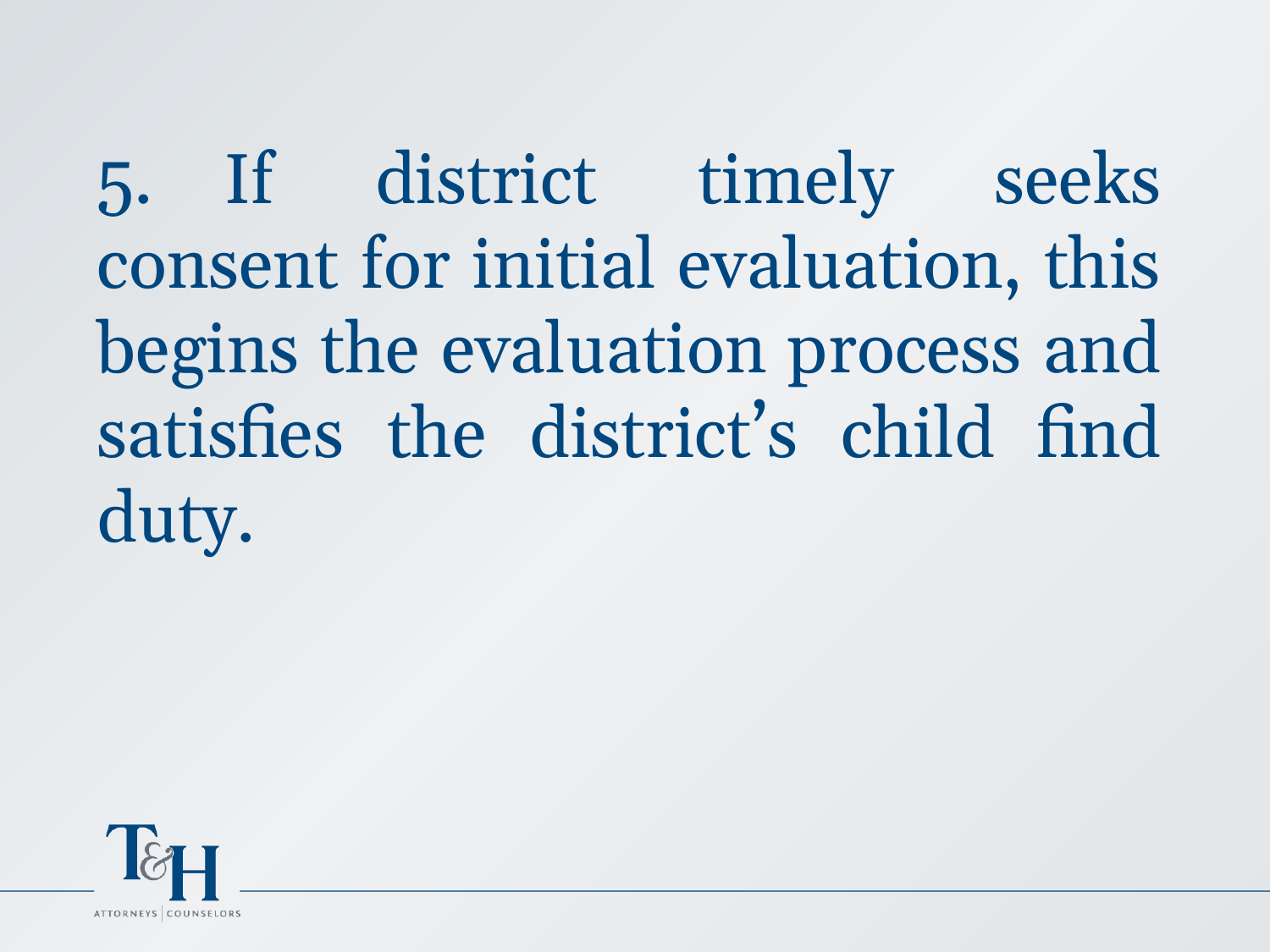

5.	If district timely seeks consent for initial evaluation, this begins the evaluation process and satisfies the district’s child find duty.